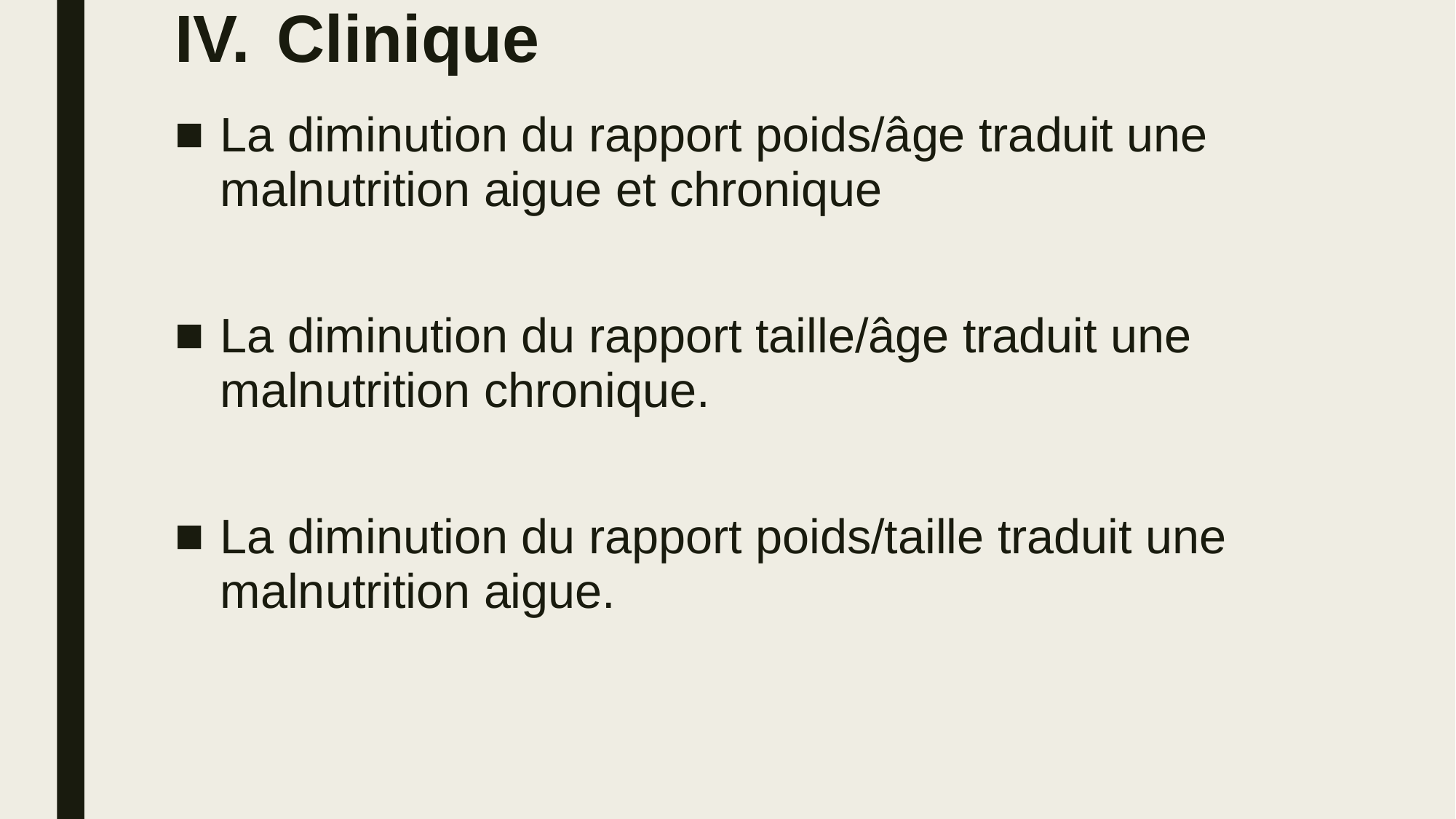

# Clinique
La diminution du rapport poids/âge traduit une malnutrition aigue et chronique

La diminution du rapport taille/âge traduit une malnutrition chronique.

La diminution du rapport poids/taille traduit une malnutrition aigue.